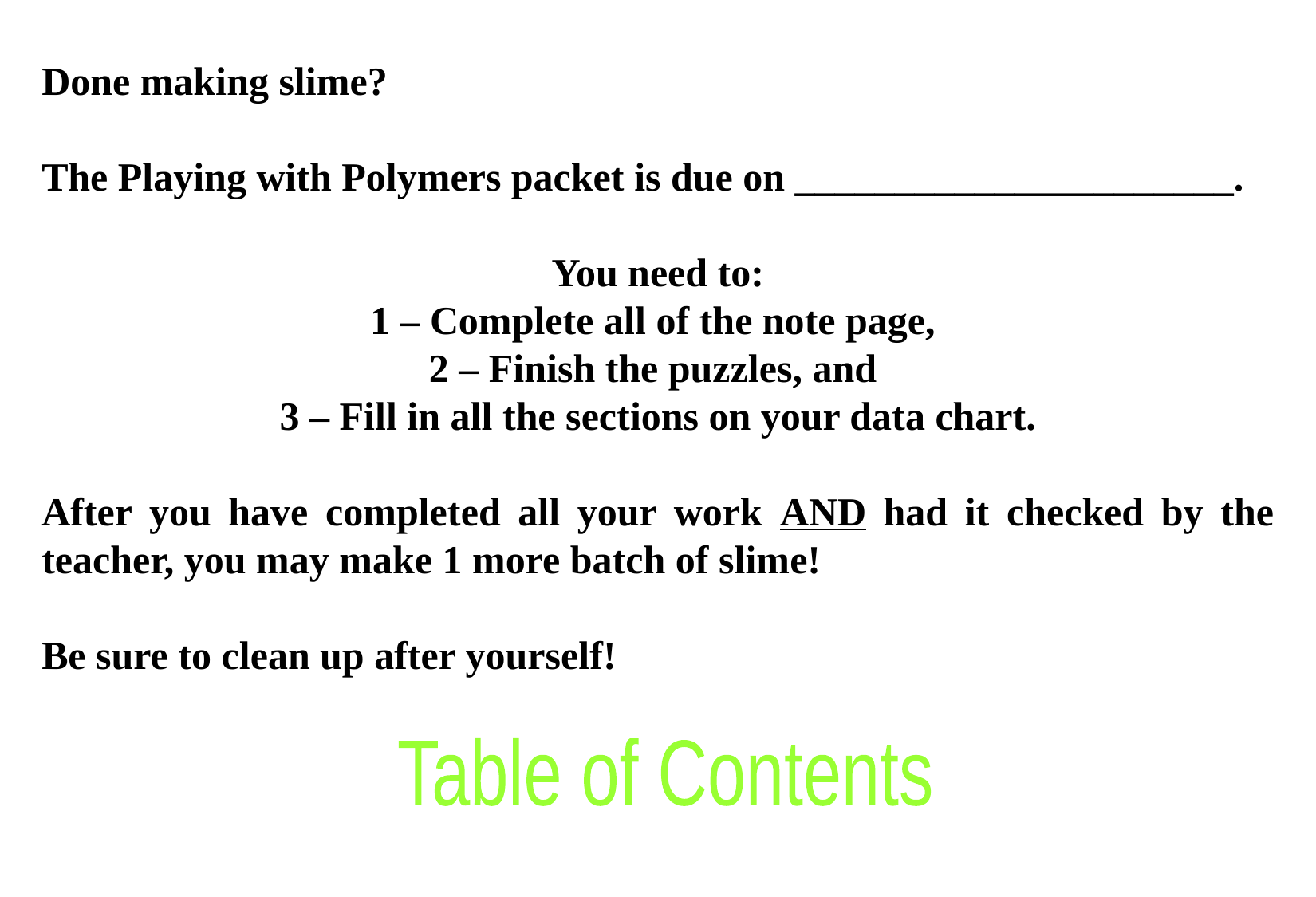

Done making slime?

The Playing with Polymers packet is due on ______________________.

You need to:
1 – Complete all of the note page,
2 – Finish the puzzles, and
3 – Fill in all the sections on your data chart.

After you have completed all your work AND had it checked by the teacher, you may make 1 more batch of slime!

Be sure to clean up after yourself!
Table of Contents